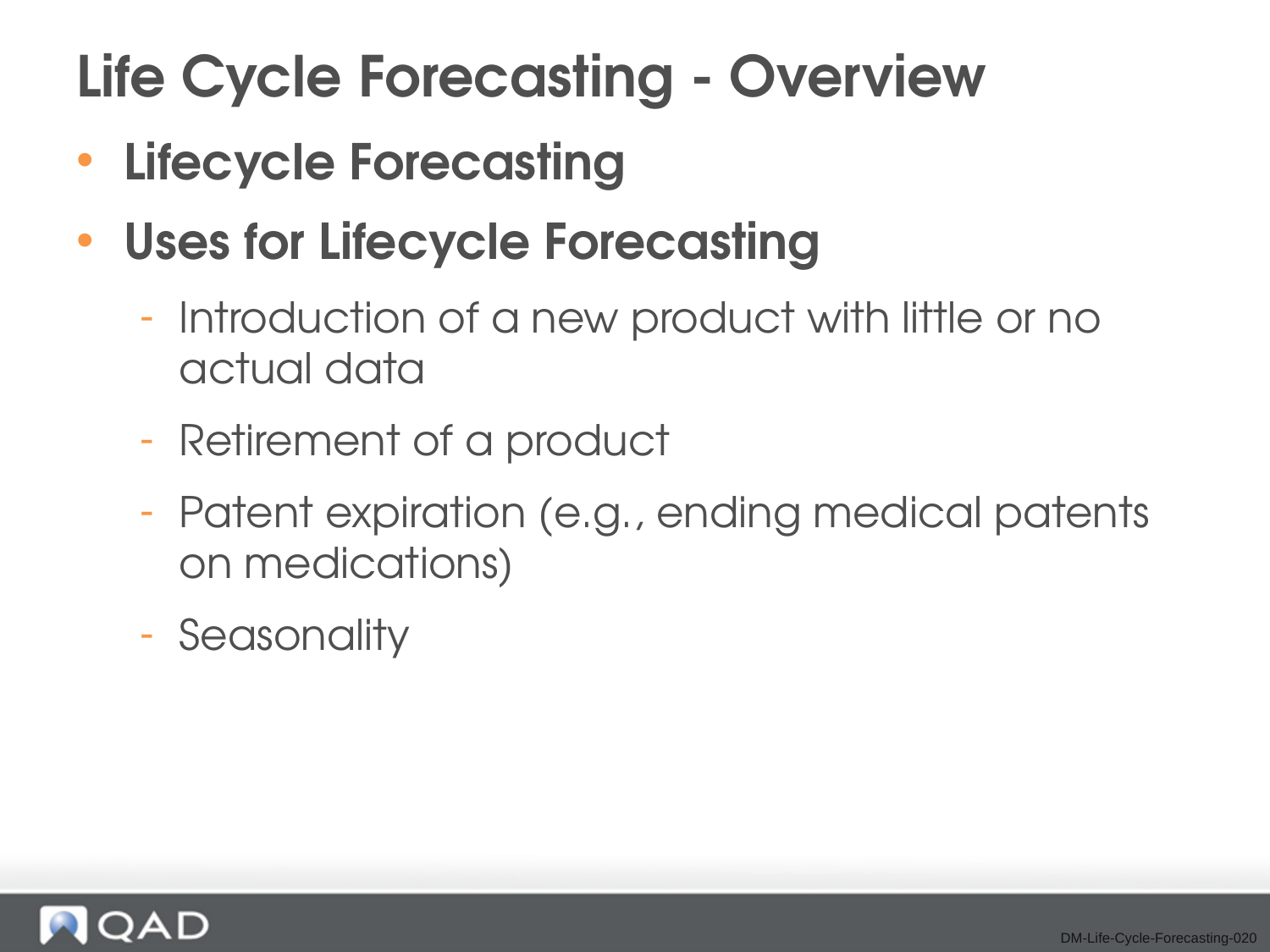

# Life Cycle Forecasting - Overview
Lifecycle Forecasting
Uses for Lifecycle Forecasting
Introduction of a new product with little or no actual data
Retirement of a product
Patent expiration (e.g., ending medical patents on medications)
Seasonality

DM-Life-Cycle-Forecasting-020